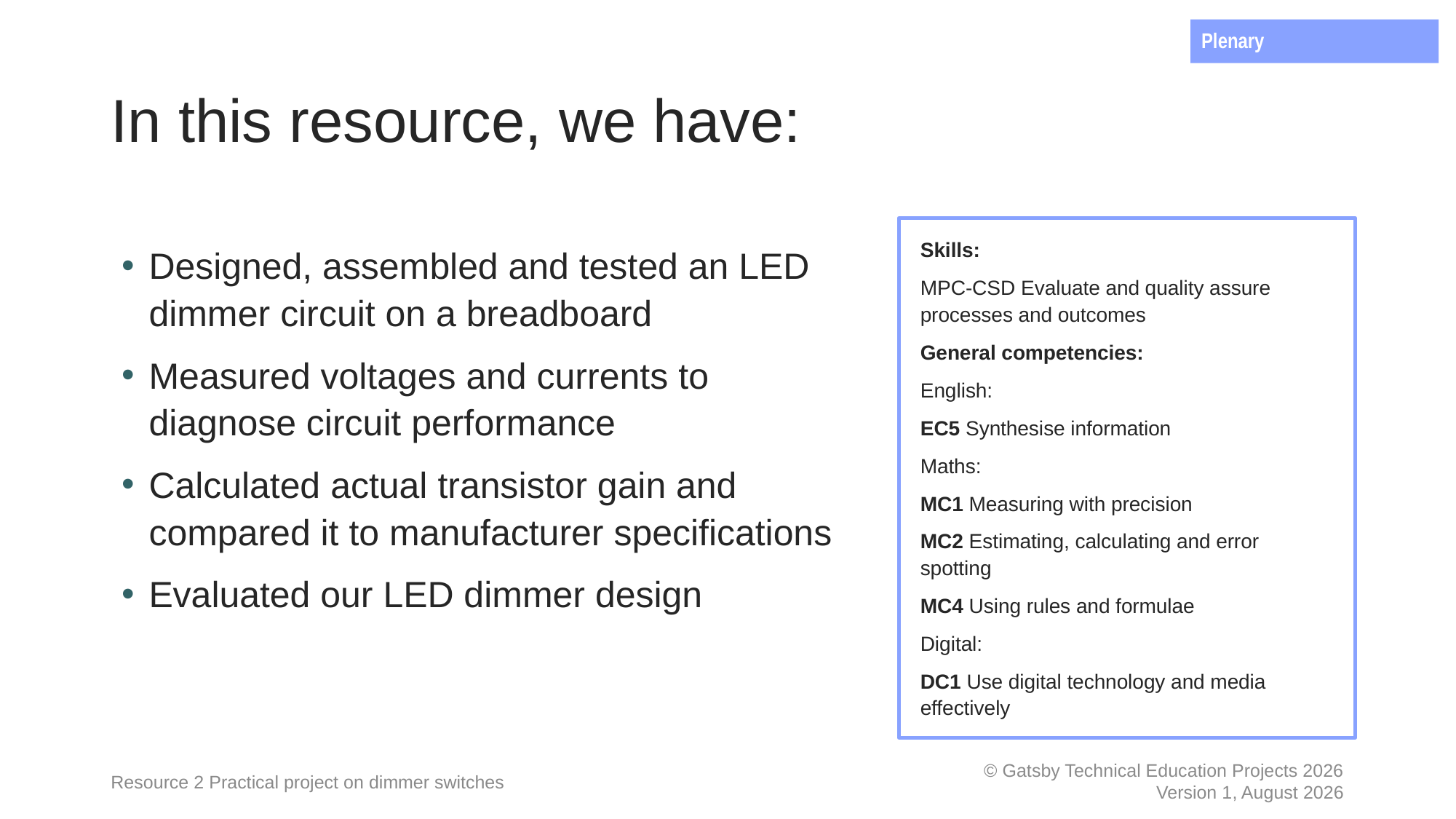

Plenary
# In this resource, we have:
Designed, assembled and tested an LED dimmer circuit on a breadboard
Measured voltages and currents to diagnose circuit performance
Calculated actual transistor gain and compared it to manufacturer specifications
Evaluated our LED dimmer design
Skills:
MPC-CSD Evaluate and quality assure processes and outcomes
General competencies:
English:
EC5 Synthesise information
Maths:
MC1 Measuring with precision
MC2 Estimating, calculating and error spotting
MC4 Using rules and formulae
Digital:
DC1 Use digital technology and media effectively
Resource 2 Practical project on dimmer switches